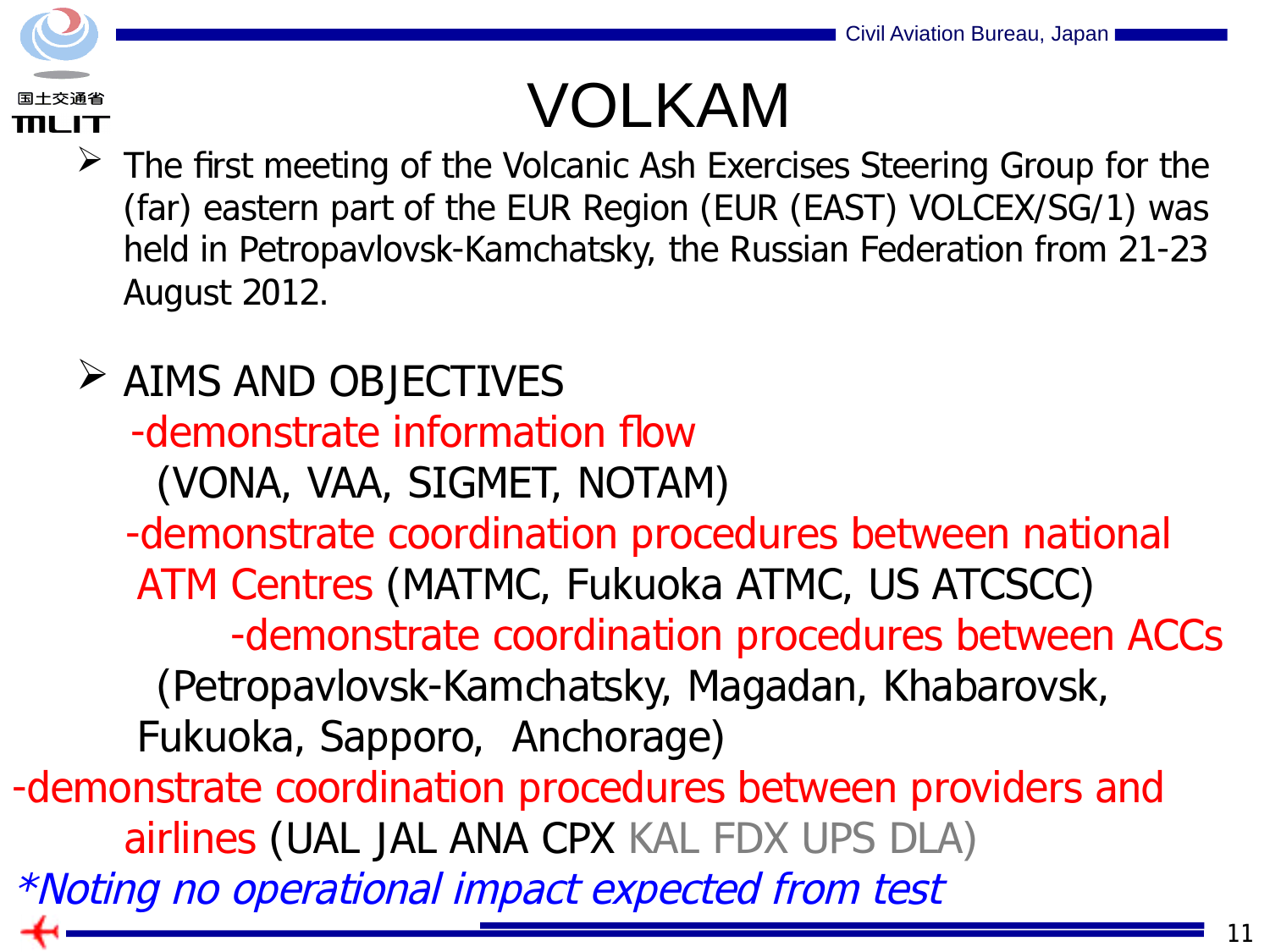

# VOLKAM
The first meeting of the Volcanic Ash Exercises Steering Group for the (far) eastern part of the EUR Region (EUR (EAST) VOLCEX/SG/1) was held in Petropavlovsk-Kamchatsky, the Russian Federation from 21-23 August 2012.

AIMS AND OBJECTIVES
         -demonstrate information flow
           (VONA, VAA, SIGMET, NOTAM)
 -demonstrate coordination procedures between national ATM Centres (MATMC, Fukuoka ATMC, US ATCSCC)
         -demonstrate coordination procedures between ACCs
           (Petropavlovsk-Kamchatsky, Magadan, Khabarovsk, Fukuoka, Sapporo,  Anchorage)
-demonstrate coordination procedures between providers and airlines (UAL JAL ANA CPX KAL FDX UPS DLA)
*Noting no operational impact expected from test